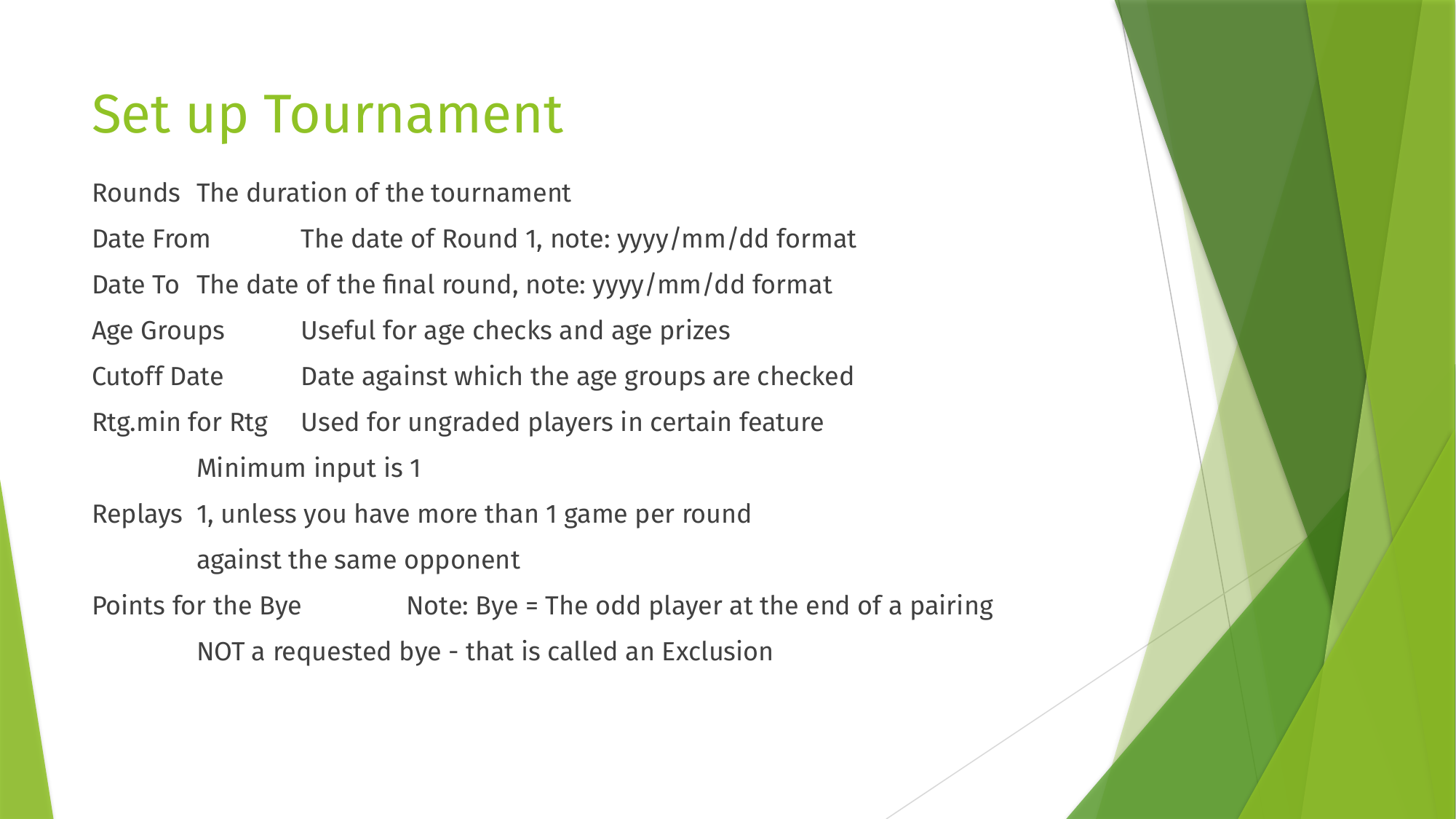

# Set up Tournament
Rounds					The duration of the tournament
Date From				The date of Round 1, note: yyyy/mm/dd format
Date To					The date of the final round, note: yyyy/mm/dd format
Age Groups				Useful for age checks and age prizes
Cutoff Date				Date against which the age groups are checked
Rtg.min for Rtg			Used for ungraded players in certain feature
						Minimum input is 1
Replays					1, unless you have more than 1 game per round
						against the same opponent
Points for the Bye			Note: Bye = The odd player at the end of a pairing
						NOT a requested bye - that is called an Exclusion